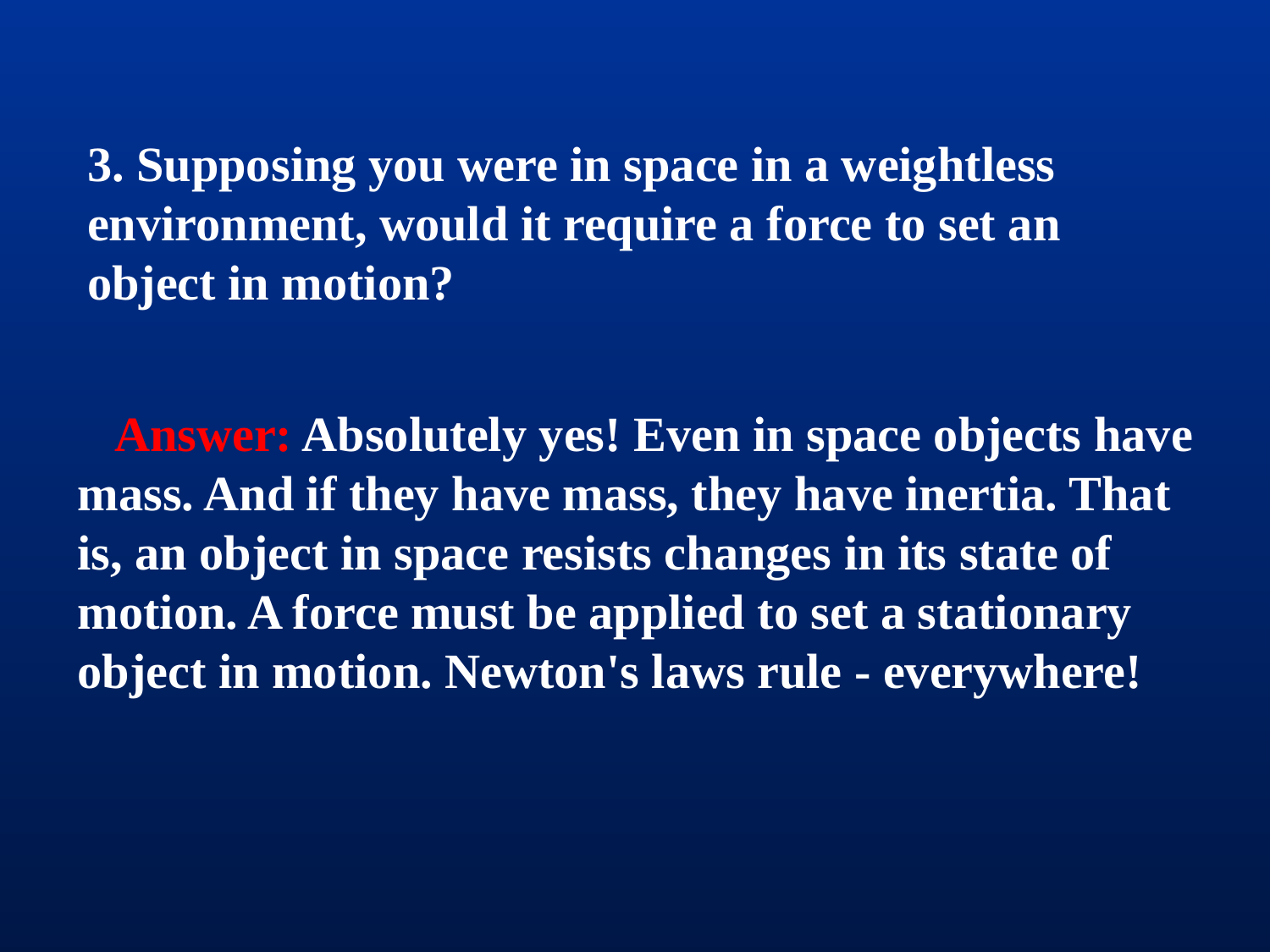

3. Supposing you were in space in a weightless environment, would it require a force to set an object in motion?
   Answer: Absolutely yes! Even in space objects have mass. And if they have mass, they have inertia. That is, an object in space resists changes in its state of motion. A force must be applied to set a stationary object in motion. Newton's laws rule - everywhere!